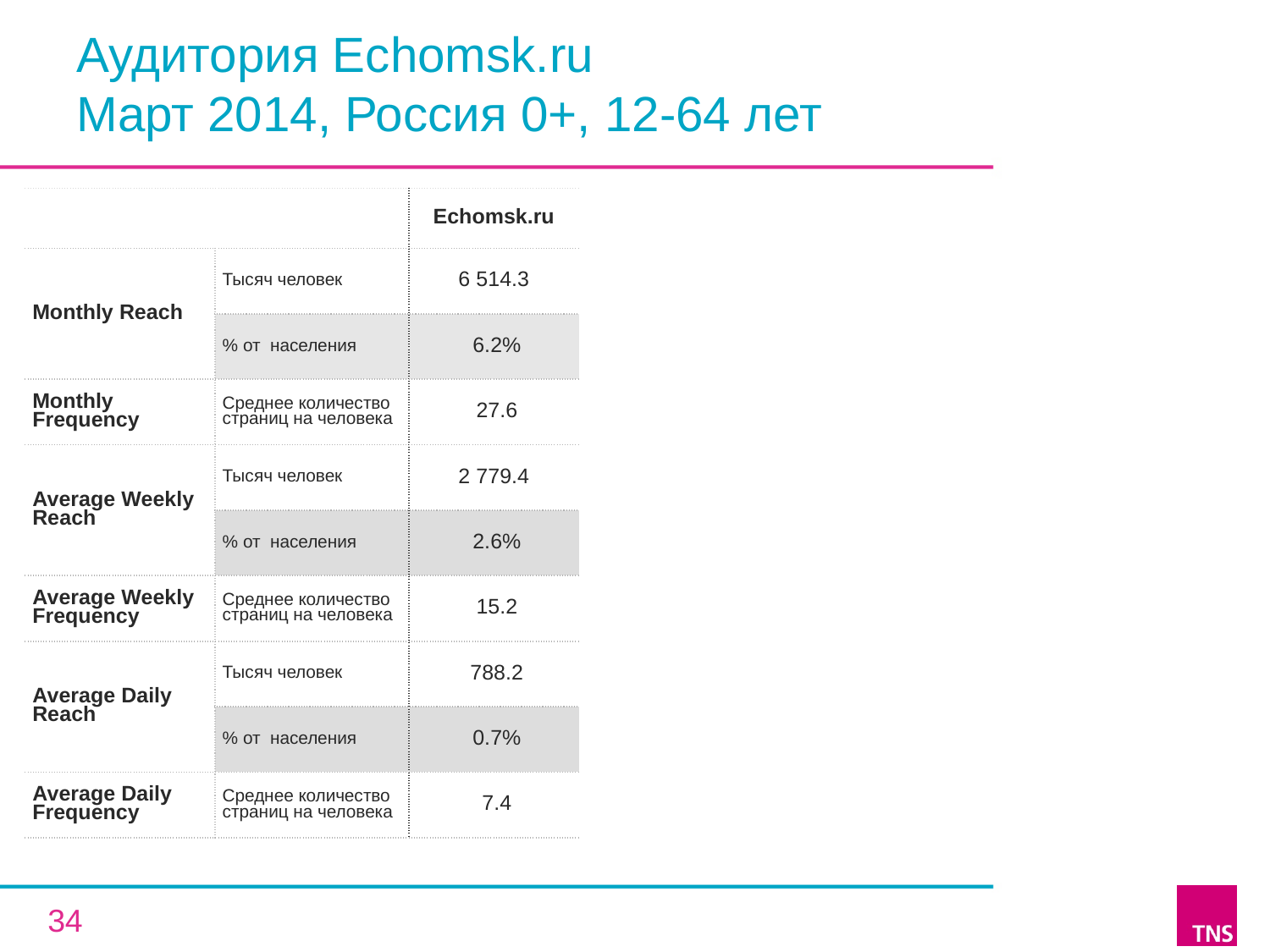

# Аудитория Echomsk.ru Март 2014, Россия 0+, 12-64 лет
|  |  | Echomsk.ru |
| --- | --- | --- |
| Monthly Reach | Тысяч человек | 6 514.3 |
|  | % от населения | 6.2% |
| Monthly Frequency | Среднее количество страниц на человека | 27.6 |
| Average Weekly Reach | Тысяч человек | 2 779.4 |
|  | % от населения | 2.6% |
| Average Weekly Frequency | Среднее количество страниц на человека | 15.2 |
| Average Daily Reach | Тысяч человек | 788.2 |
|  | % от населения | 0.7% |
| Average Daily Frequency | Среднее количество страниц на человека | 7.4 |

34